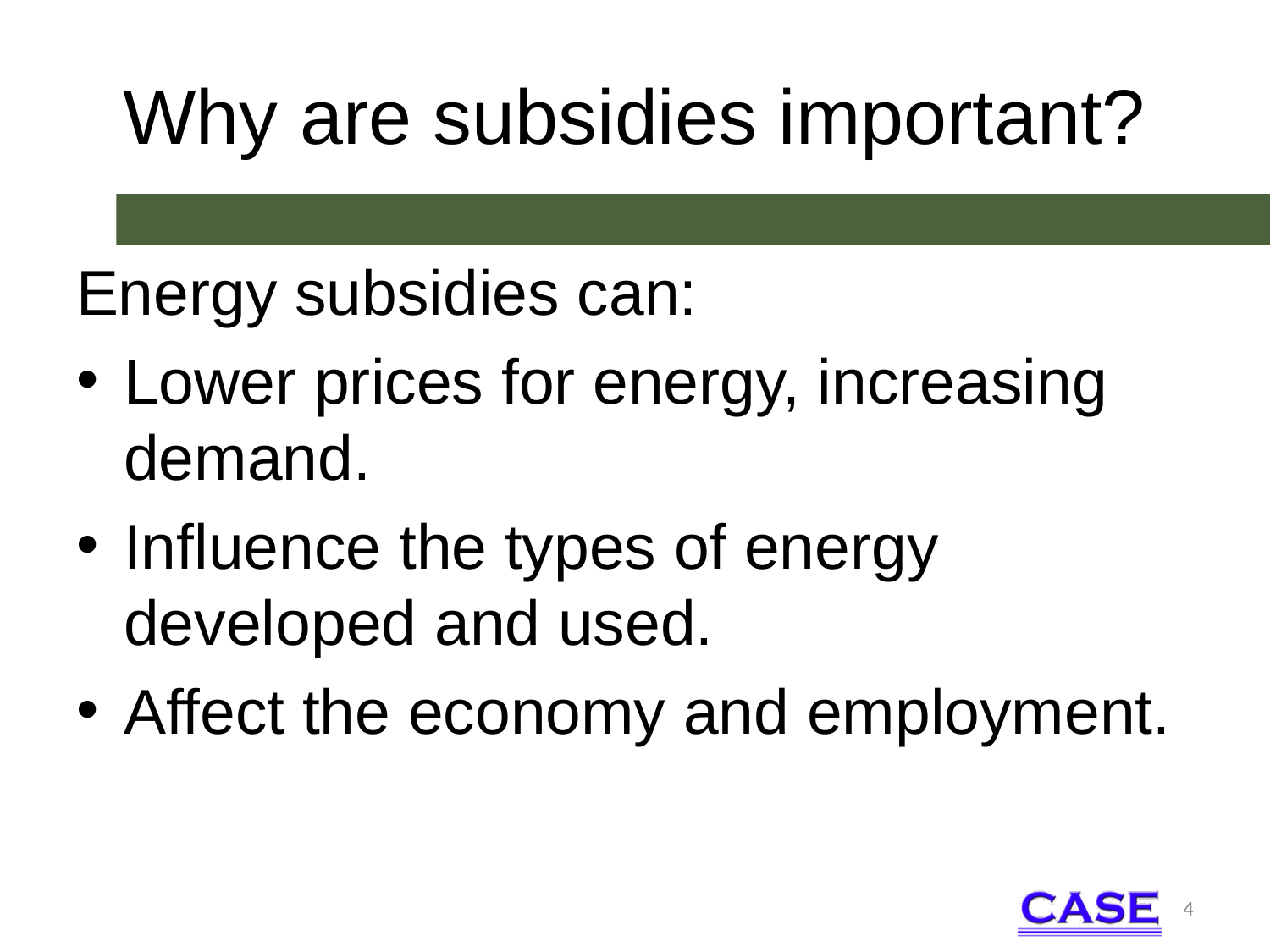

# Why are subsidies important?
Energy subsidies can:
Lower prices for energy, increasing demand.
Influence the types of energy developed and used.
Affect the economy and employment.
4